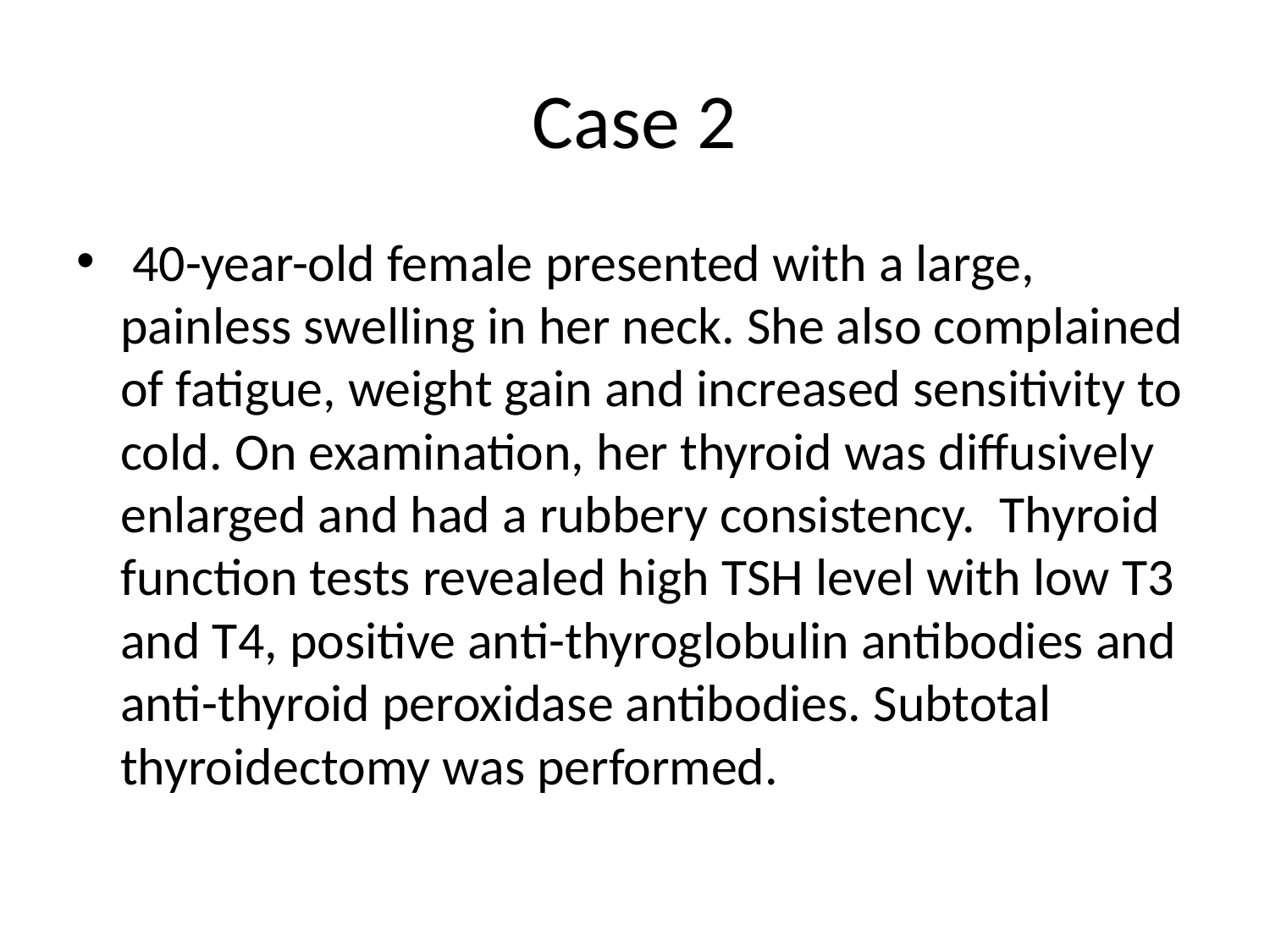

# Case 2
 40-year-old female presented with a large, painless swelling in her neck. She also complained of fatigue, weight gain and increased sensitivity to cold. On examination, her thyroid was diffusively enlarged and had a rubbery consistency.  Thyroid function tests revealed high TSH level with low T3 and T4, positive anti-thyroglobulin antibodies and anti-thyroid peroxidase antibodies. Subtotal thyroidectomy was performed.